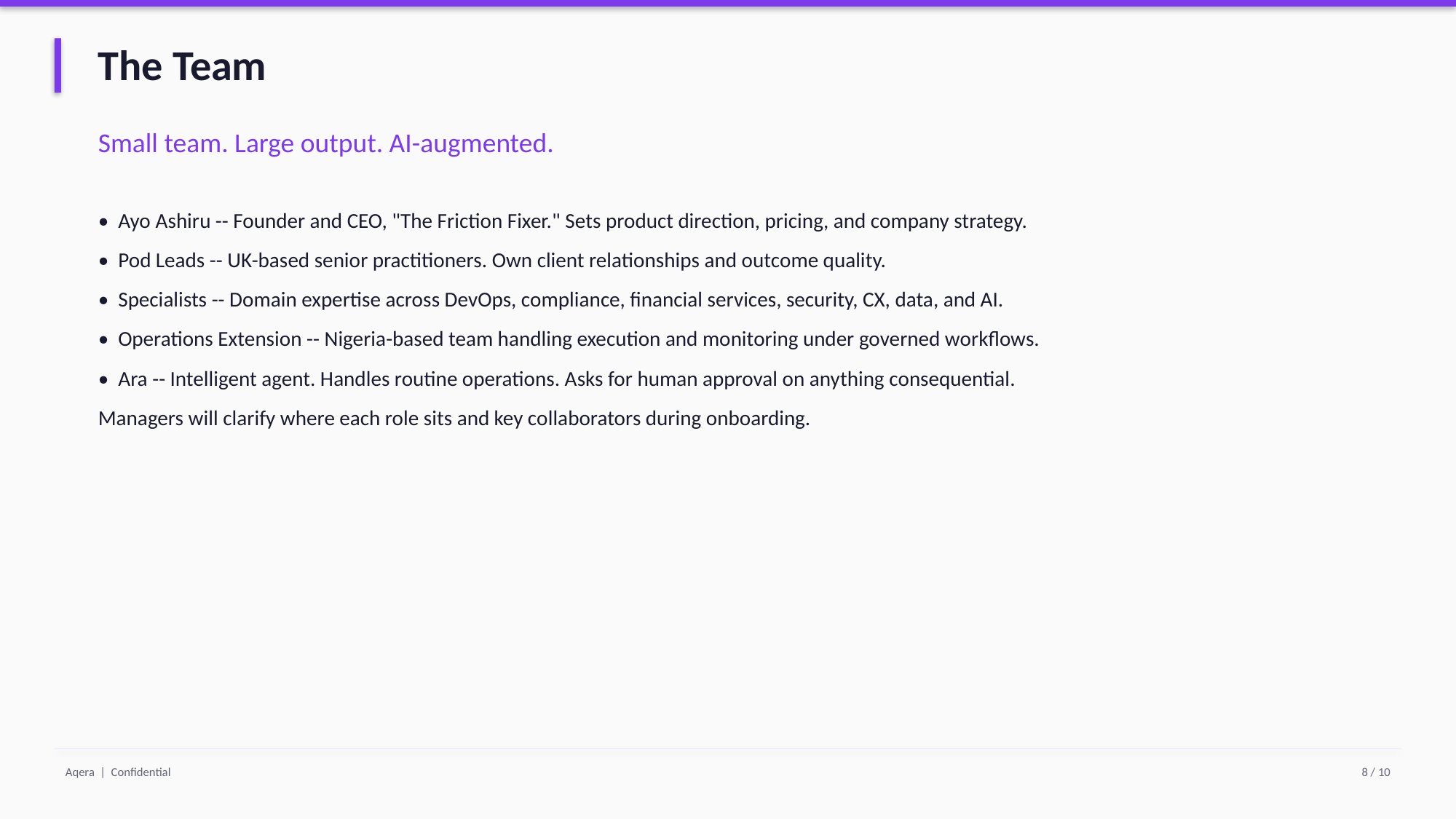

The Team

Small team. Large output. AI-augmented.
•  Ayo Ashiru -- Founder and CEO, "The Friction Fixer." Sets product direction, pricing, and company strategy.
•  Pod Leads -- UK-based senior practitioners. Own client relationships and outcome quality.
•  Specialists -- Domain expertise across DevOps, compliance, financial services, security, CX, data, and AI.
•  Operations Extension -- Nigeria-based team handling execution and monitoring under governed workflows.
•  Ara -- Intelligent agent. Handles routine operations. Asks for human approval on anything consequential.
Managers will clarify where each role sits and key collaborators during onboarding.

Aqera  |  Confidential
8 / 10